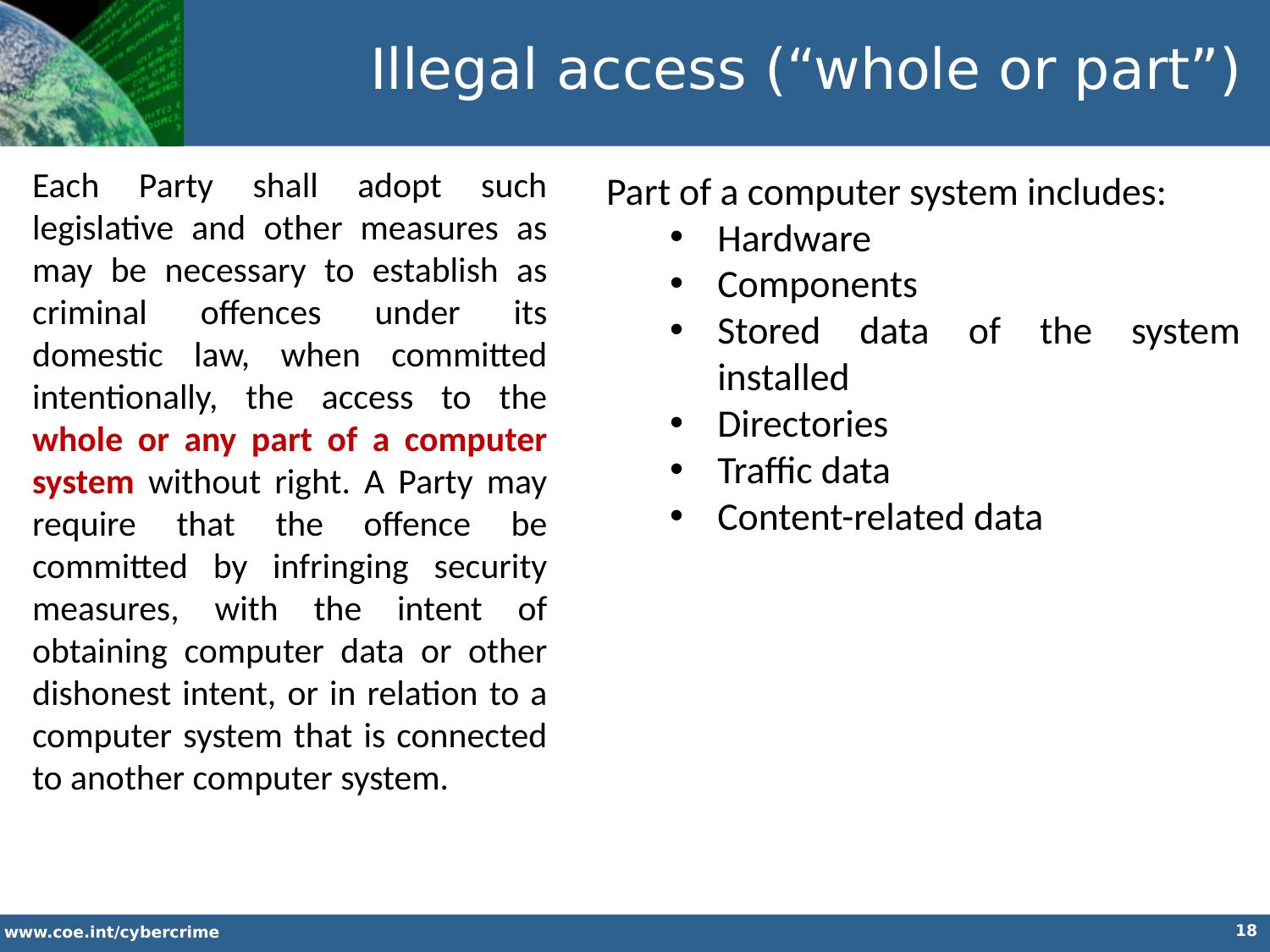

Illegal access (“whole or part”)
Each Party shall adopt such legislative and other measures as may be necessary to establish as criminal offences under its domestic law, when committed intentionally, the access to the whole or any part of a computer system without right. A Party may require that the offence be committed by infringing security measures, with the intent of obtaining computer data or other dishonest intent, or in relation to a computer system that is connected to another computer system.
Part of a computer system includes:
Hardware
Components
Stored data of the system installed
Directories
Traffic data
Content-related data